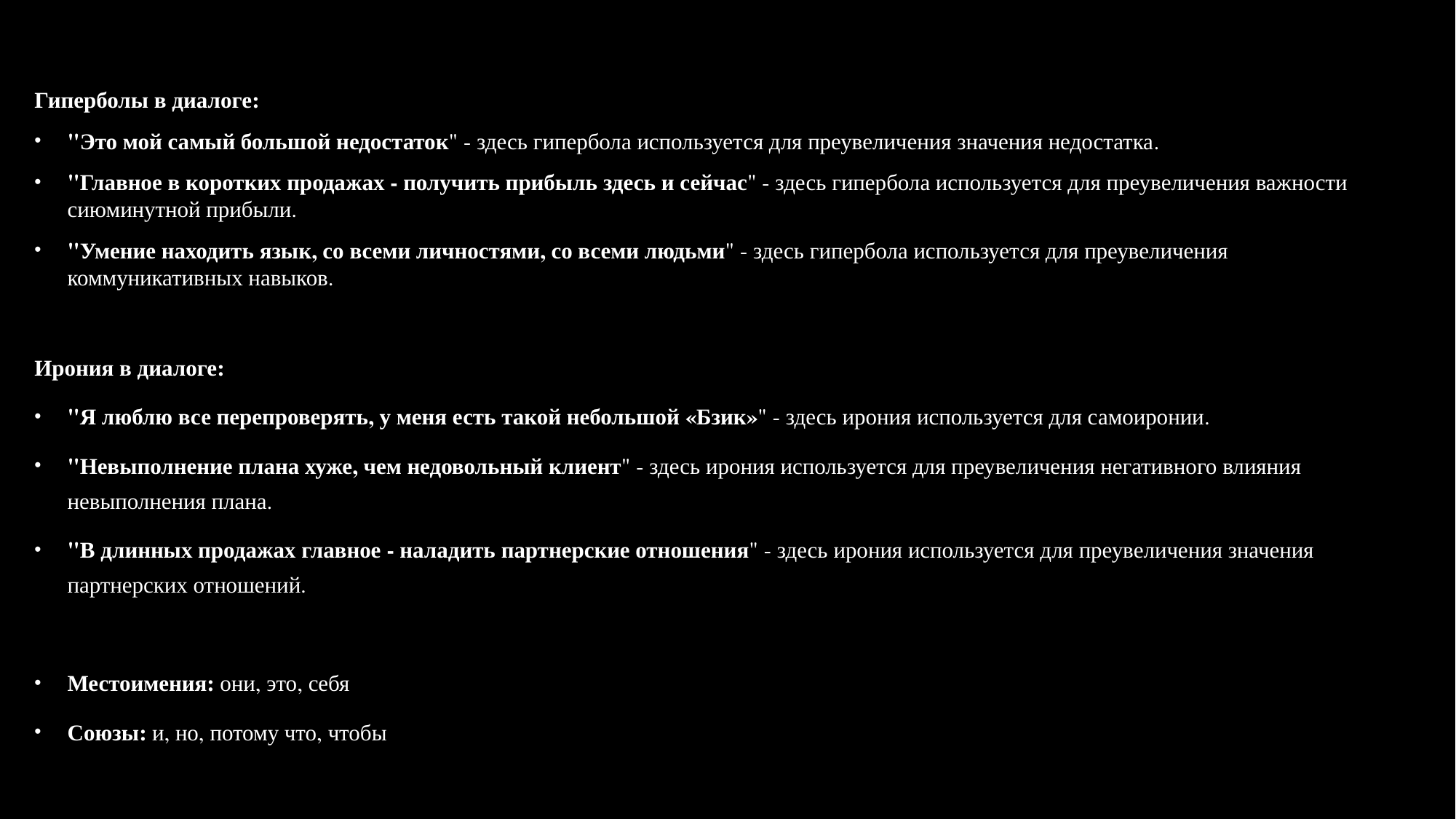

Гиперболы в диалоге:
"Это мой самый большой недостаток" - здесь гипербола используется для преувеличения значения недостатка.
"Главное в коротких продажах - получить прибыль здесь и сейчас" - здесь гипербола используется для преувеличения важности сиюминутной прибыли.
"Умение находить язык, со всеми личностями, со всеми людьми" - здесь гипербола используется для преувеличения коммуникативных навыков.

Ирония в диалоге:
"Я люблю все перепроверять, у меня есть такой небольшой «Бзик»" - здесь ирония используется для самоиронии.
"Невыполнение плана хуже, чем недовольный клиент" - здесь ирония используется для преувеличения негативного влияния невыполнения плана.
"В длинных продажах главное - наладить партнерские отношения" - здесь ирония используется для преувеличения значения партнерских отношений.

Местоимения: они, это, себя
Союзы: и, но, потому что, чтобы